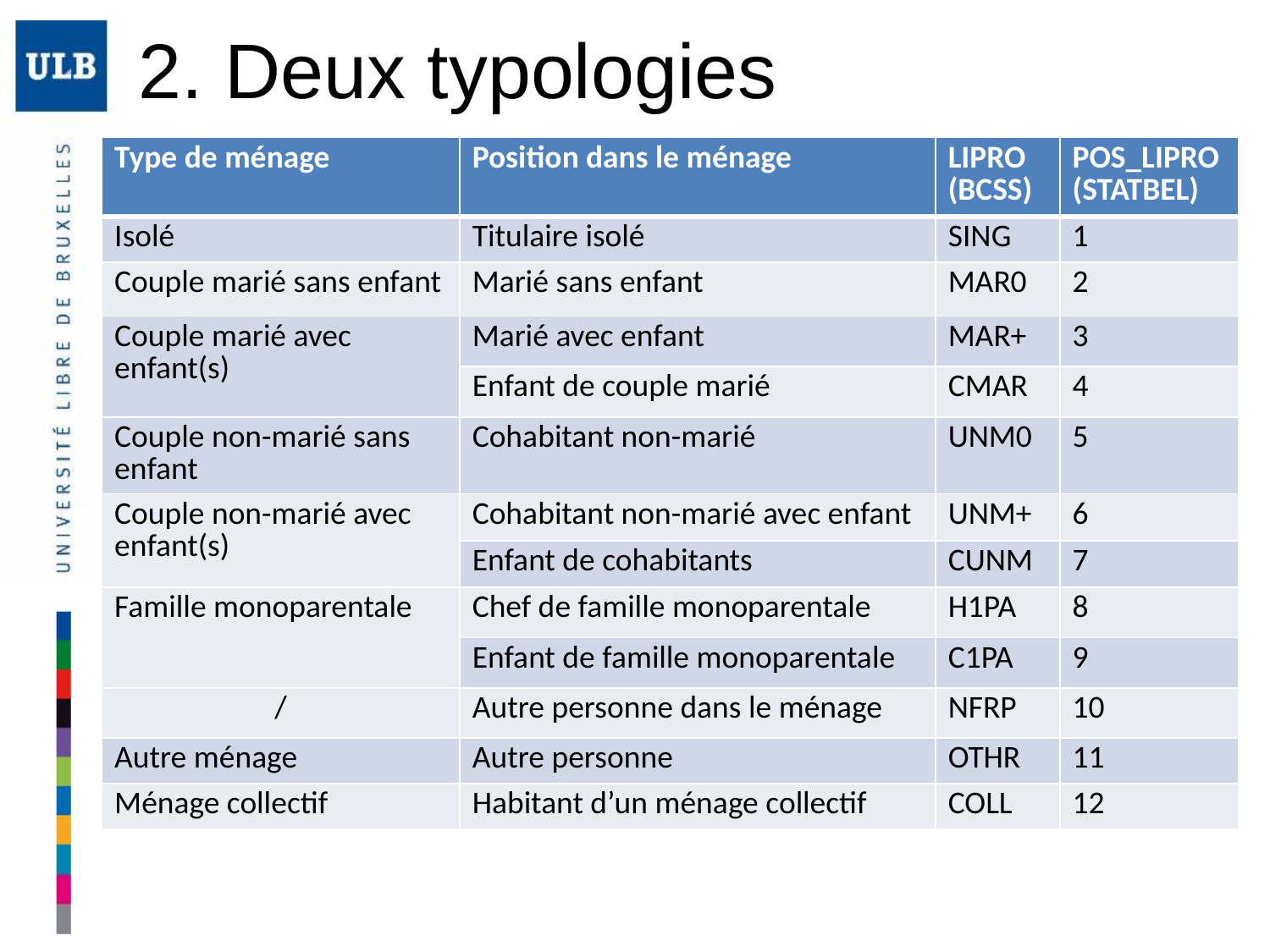

# 2. Deux typologies
| Type de ménage | Position dans le ménage | LIPRO (BCSS) | POS\_LIPRO (STATBEL) |
| --- | --- | --- | --- |
| Isolé | Titulaire isolé | SING | 1 |
| Couple marié sans enfant | Marié sans enfant | MAR0 | 2 |
| Couple marié avec enfant(s) | Marié avec enfant | MAR+ | 3 |
|  | Enfant de couple marié | CMAR | 4 |
| Couple non-marié sans enfant | Cohabitant non-marié | UNM0 | 5 |
| Couple non-marié avec enfant(s) | Cohabitant non-marié avec enfant | UNM+ | 6 |
|  | Enfant de cohabitants | CUNM | 7 |
| Famille monoparentale | Chef de famille monoparentale | H1PA | 8 |
|  | Enfant de famille monoparentale | C1PA | 9 |
| / | Autre personne dans le ménage | NFRP | 10 |
| Autre ménage | Autre personne | OTHR | 11 |
| Ménage collectif | Habitant d’un ménage collectif | COLL | 12 |